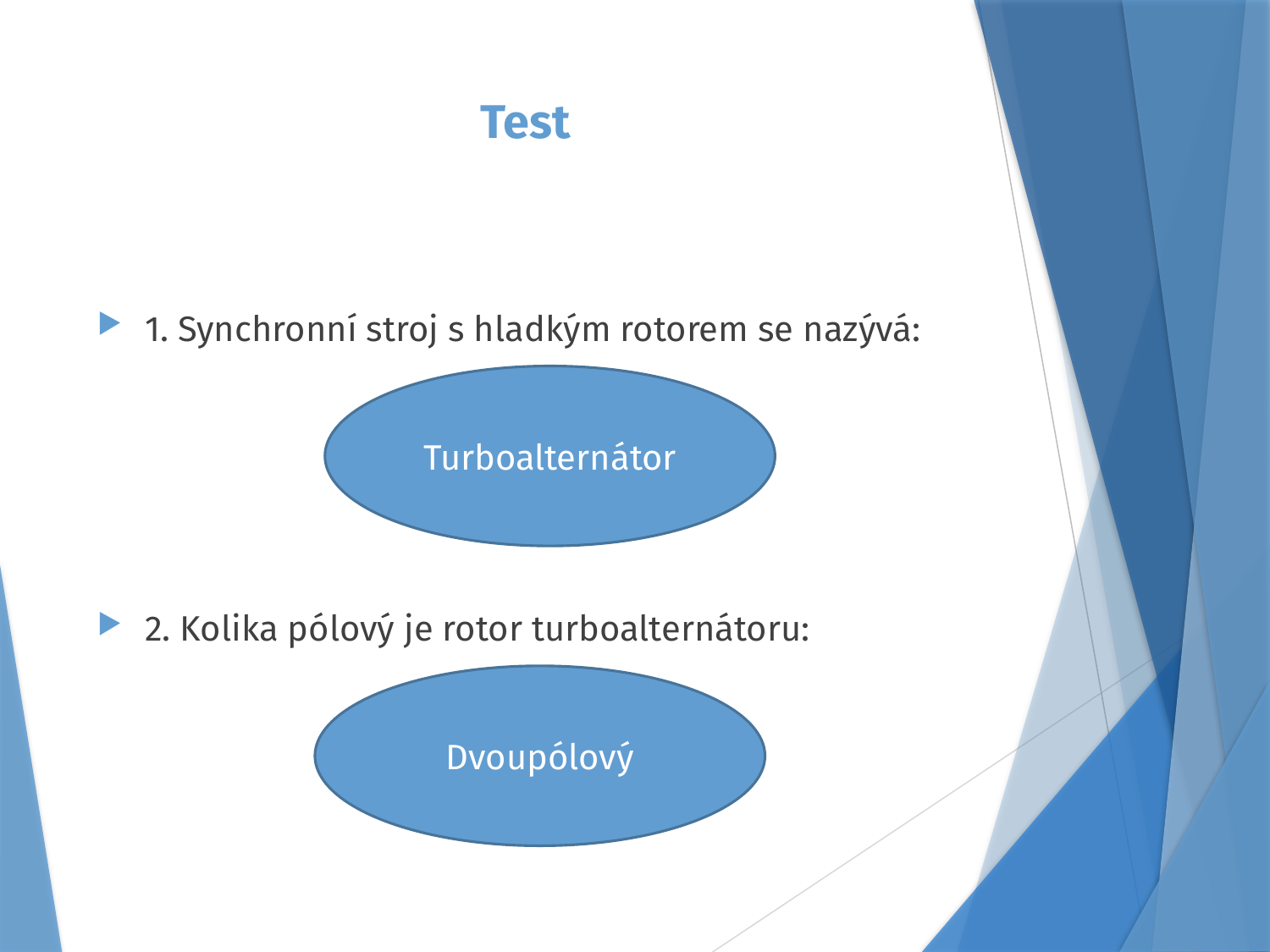

# Test
1. Synchronní stroj s hladkým rotorem se nazývá:

2. Kolika pólový je rotor turboalternátoru:

Turboalternátor
Dvoupólový